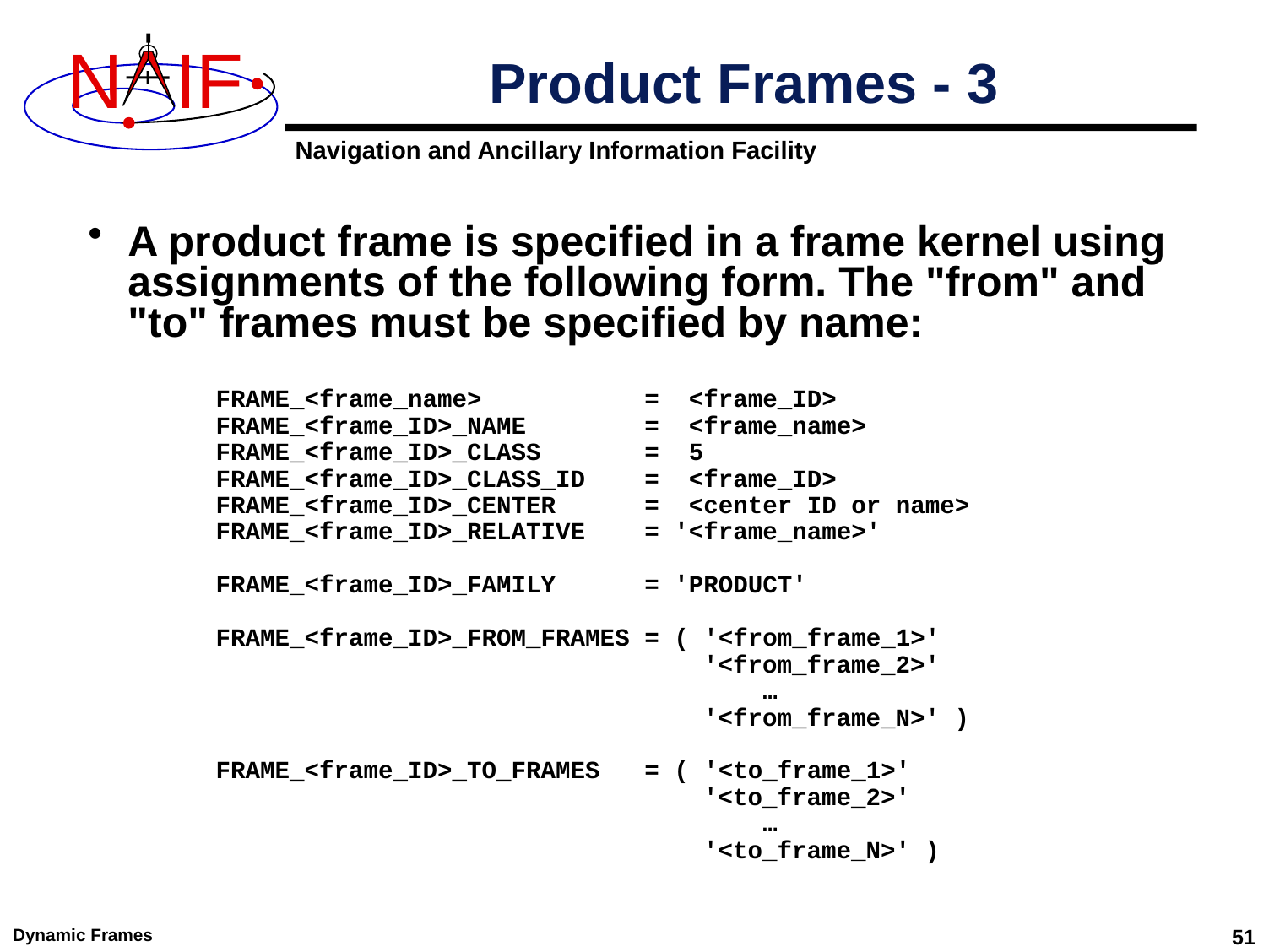

# Product Frames - 3
A product frame is specified in a frame kernel using assignments of the following form. The "from" and "to" frames must be specified by name:
FRAME_<frame_name>           =  <frame_ID>
FRAME_<frame_ID>_NAME        =  <frame_name>
FRAME_<frame_ID>_CLASS       =  5
FRAME_<frame_ID>_CLASS_ID    =  <frame_ID>
FRAME_<frame_ID>_CENTER      =  <center ID or name>
FRAME_<frame_ID>_RELATIVE    = '<frame_name>'

FRAME_<frame_ID>_FAMILY      = 'PRODUCT'

FRAME_<frame_ID>_FROM_FRAMES = ( '<from_frame_1>'
                                 '<from_frame_2>'
                                     …
                                 '<from_frame_N>' )

FRAME_<frame_ID>_TO_FRAMES   = ( '<to_frame_1>'
                                 '<to_frame_2>'
                                     …
                                 '<to_frame_N>' )

Dynamic Frames
51